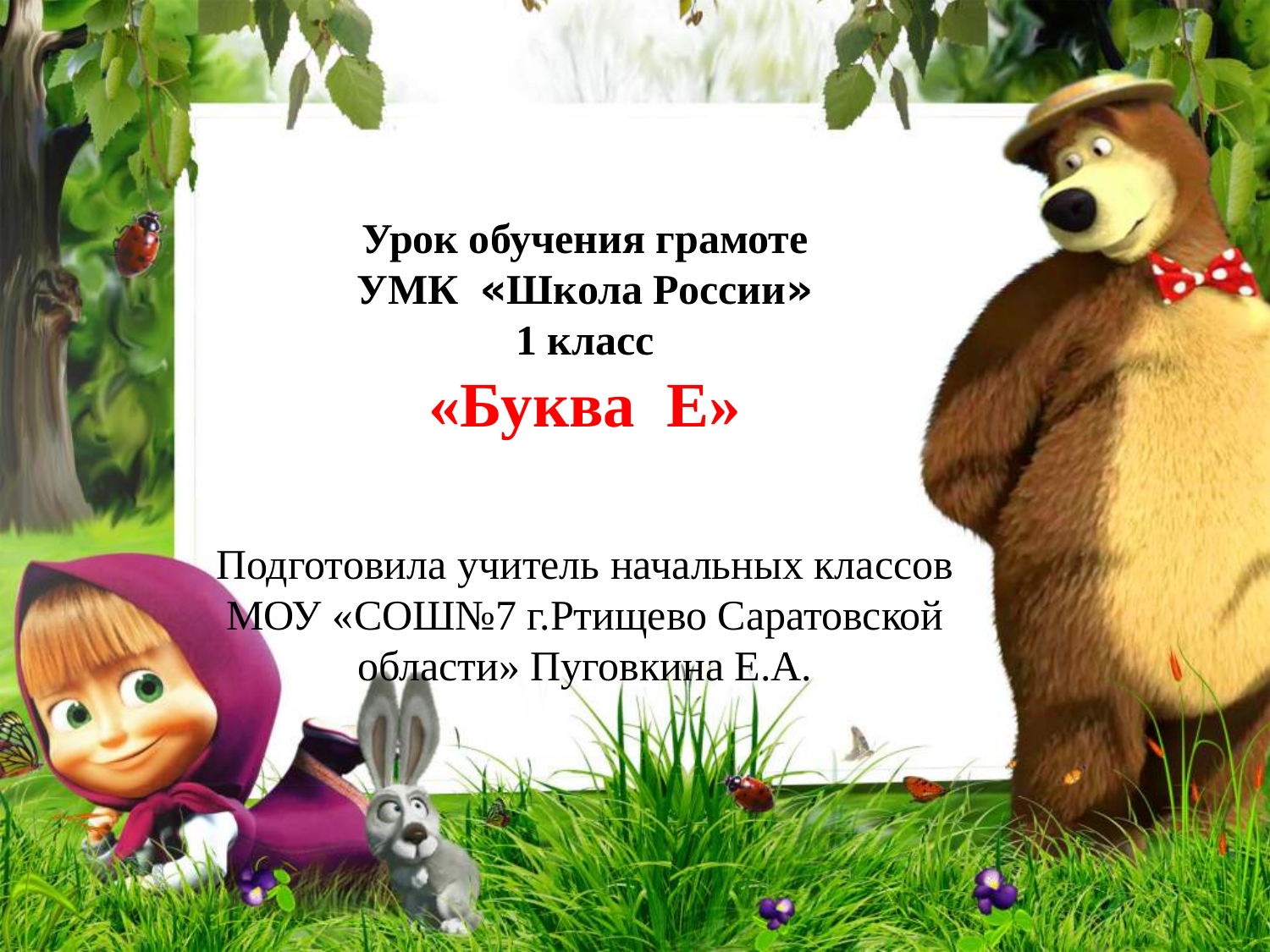

Урок обучения грамоте
УМК  «Школа России»
1 класс
«Буква  Е»

 Подготовила учитель начальных классов
МОУ «СОШ№7 г.Ртищево Саратовской области» Пуговкина Е.А.